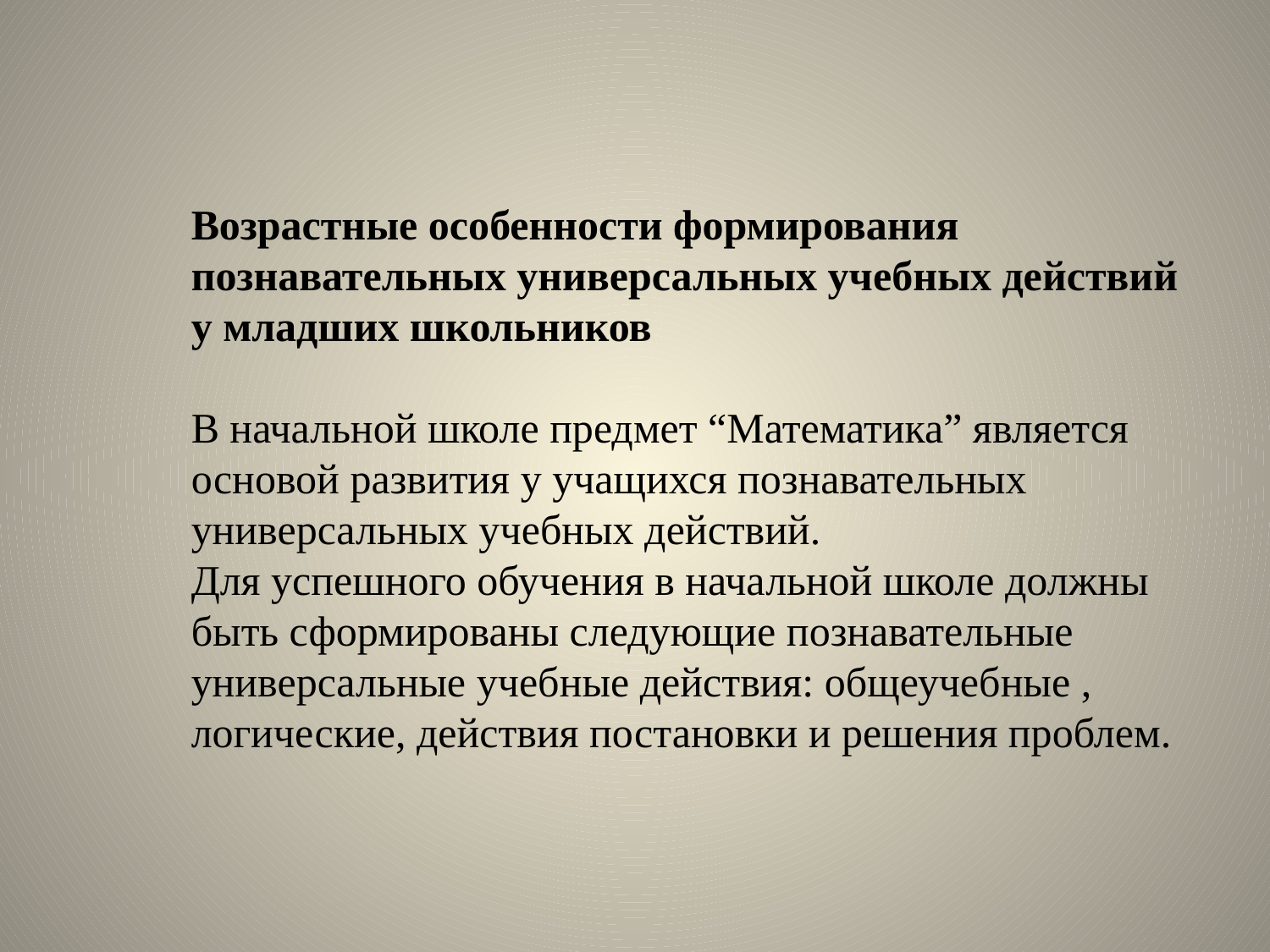

Возрастные особенности формирования познавательных универсальных учебных действий у младших школьников

В начальной школе предмет “Математика” является основой развития у учащихся познавательных универсальных учебных действий.
Для успешного обучения в начальной школе должны быть сформированы следующие познавательные универсальные учебные действия: общеучебные , логические, действия постановки и решения проблем.